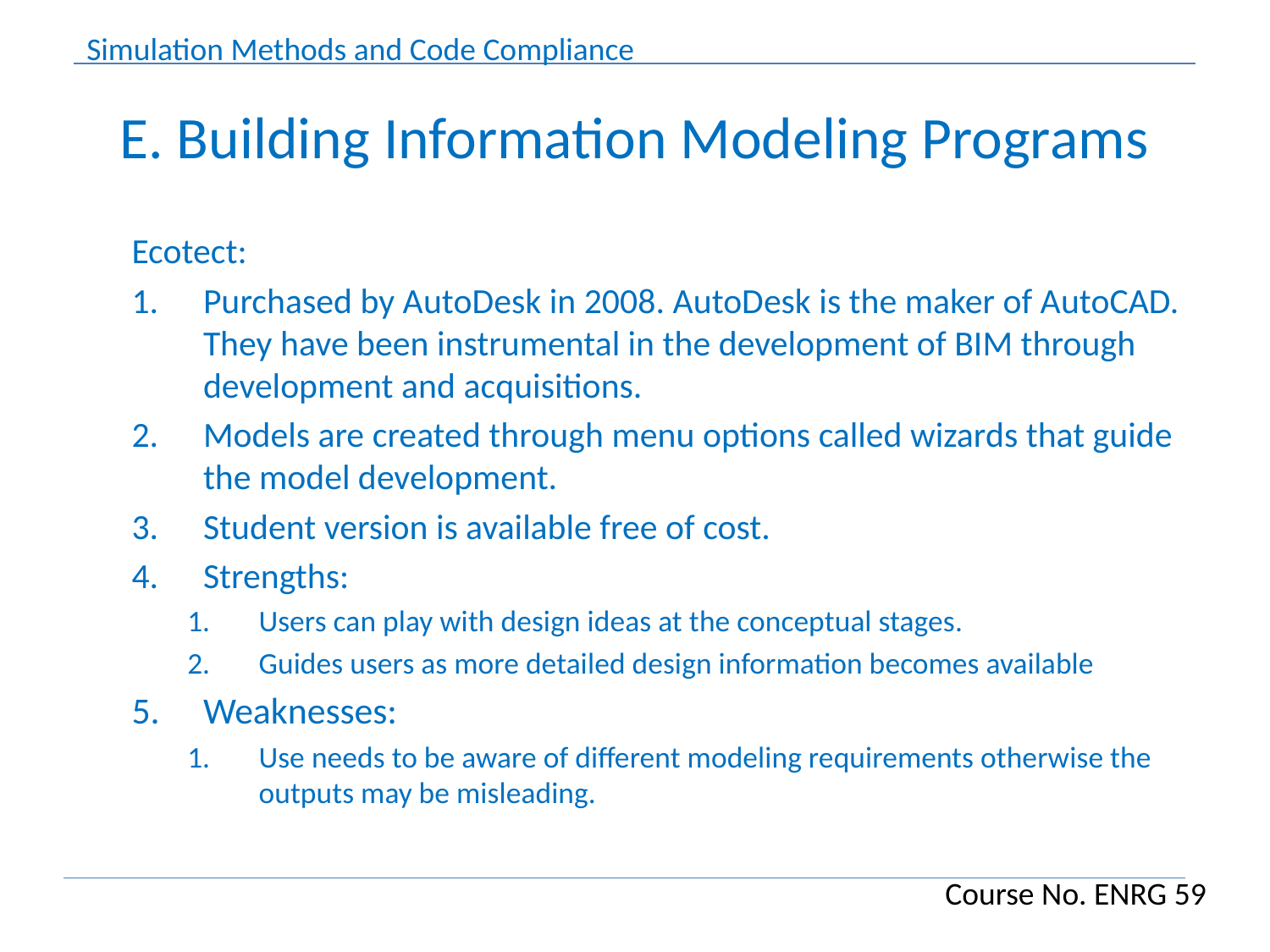

# E. Building Information Modeling Programs
Ecotect:
Purchased by AutoDesk in 2008. AutoDesk is the maker of AutoCAD. They have been instrumental in the development of BIM through development and acquisitions.
Models are created through menu options called wizards that guide the model development.
Student version is available free of cost.
Strengths:
Users can play with design ideas at the conceptual stages.
Guides users as more detailed design information becomes available
Weaknesses:
Use needs to be aware of different modeling requirements otherwise the outputs may be misleading.